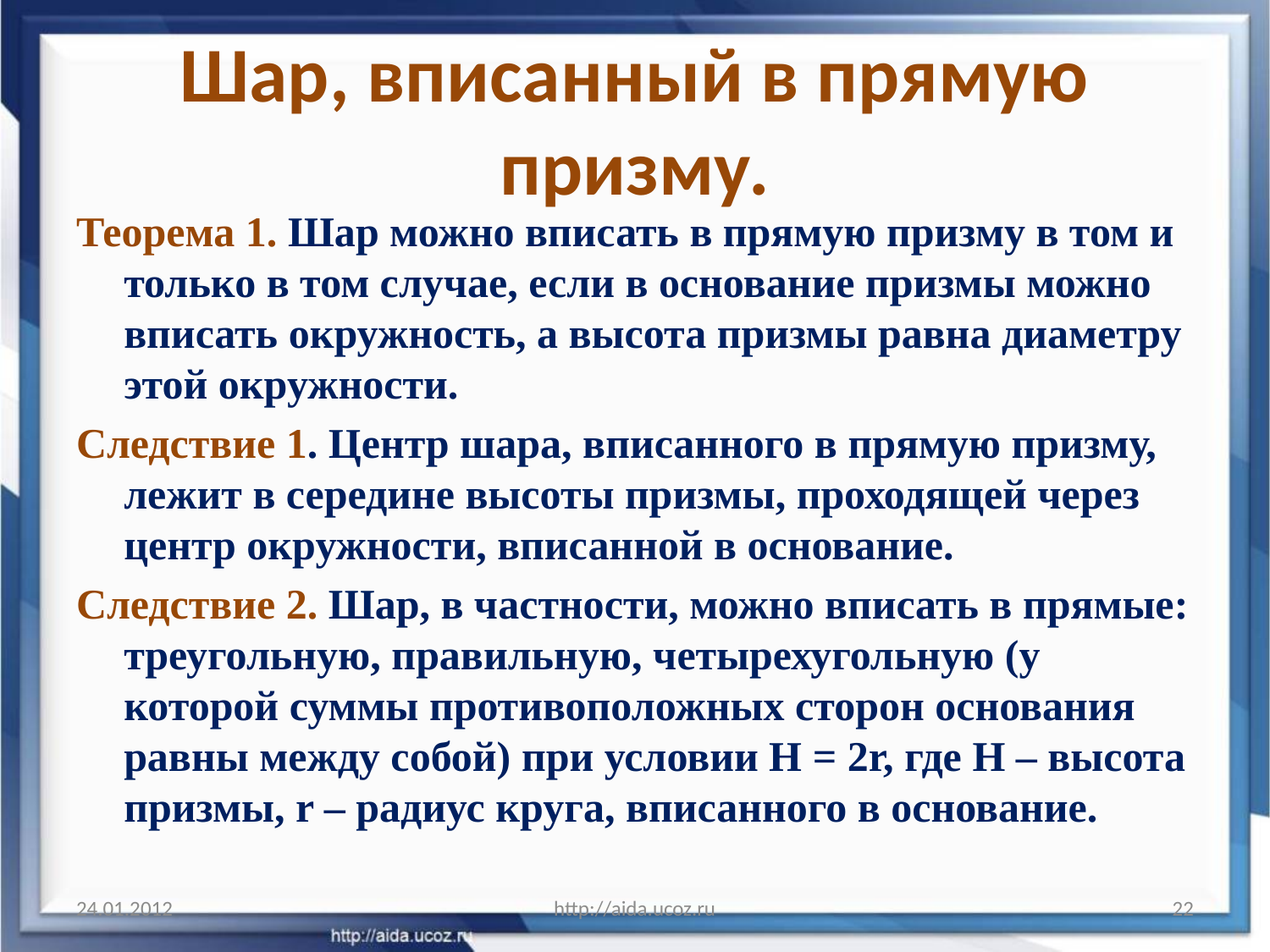

# Шар, вписанный в прямую призму.
Теорема 1. Шар можно вписать в прямую призму в том и только в том случае, если в основание призмы можно вписать окружность, а высота призмы равна диаметру этой окружности.
Следствие 1. Центр шара, вписанного в прямую призму, лежит в середине высоты призмы, проходящей через центр окружности, вписанной в основание.
Следствие 2. Шар, в частности, можно вписать в прямые: треугольную, правильную, четырехугольную (у которой суммы противоположных сторон основания равны между собой) при условии Н = 2r, где Н – высота призмы, r – радиус круга, вписанного в основание.
24.01.2012
http://aida.ucoz.ru
22